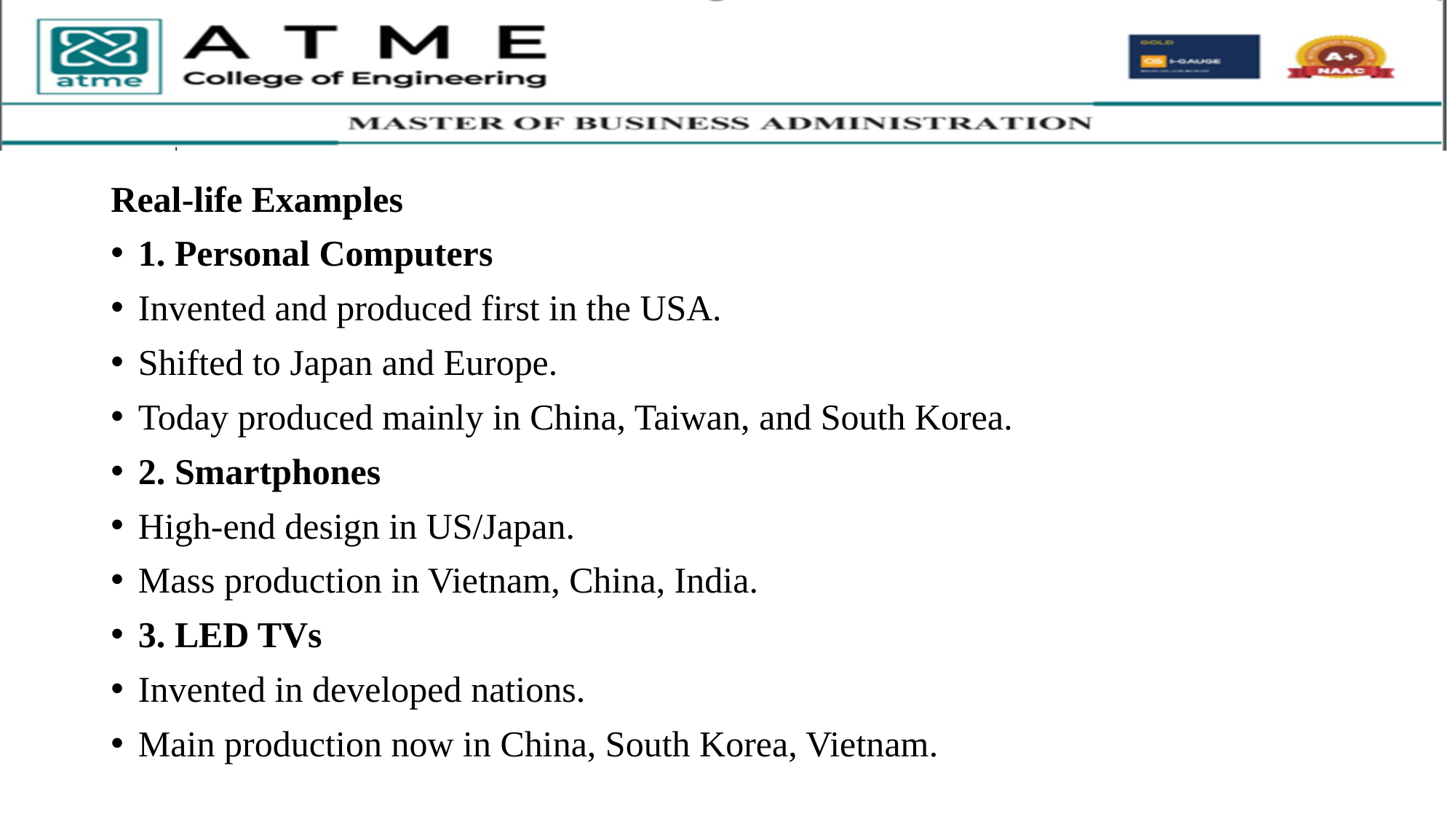

Real-life Examples
1. Personal Computers
Invented and produced first in the USA.
Shifted to Japan and Europe.
Today produced mainly in China, Taiwan, and South Korea.
2. Smartphones
High-end design in US/Japan.
Mass production in Vietnam, China, India.
3. LED TVs
Invented in developed nations.
Main production now in China, South Korea, Vietnam.